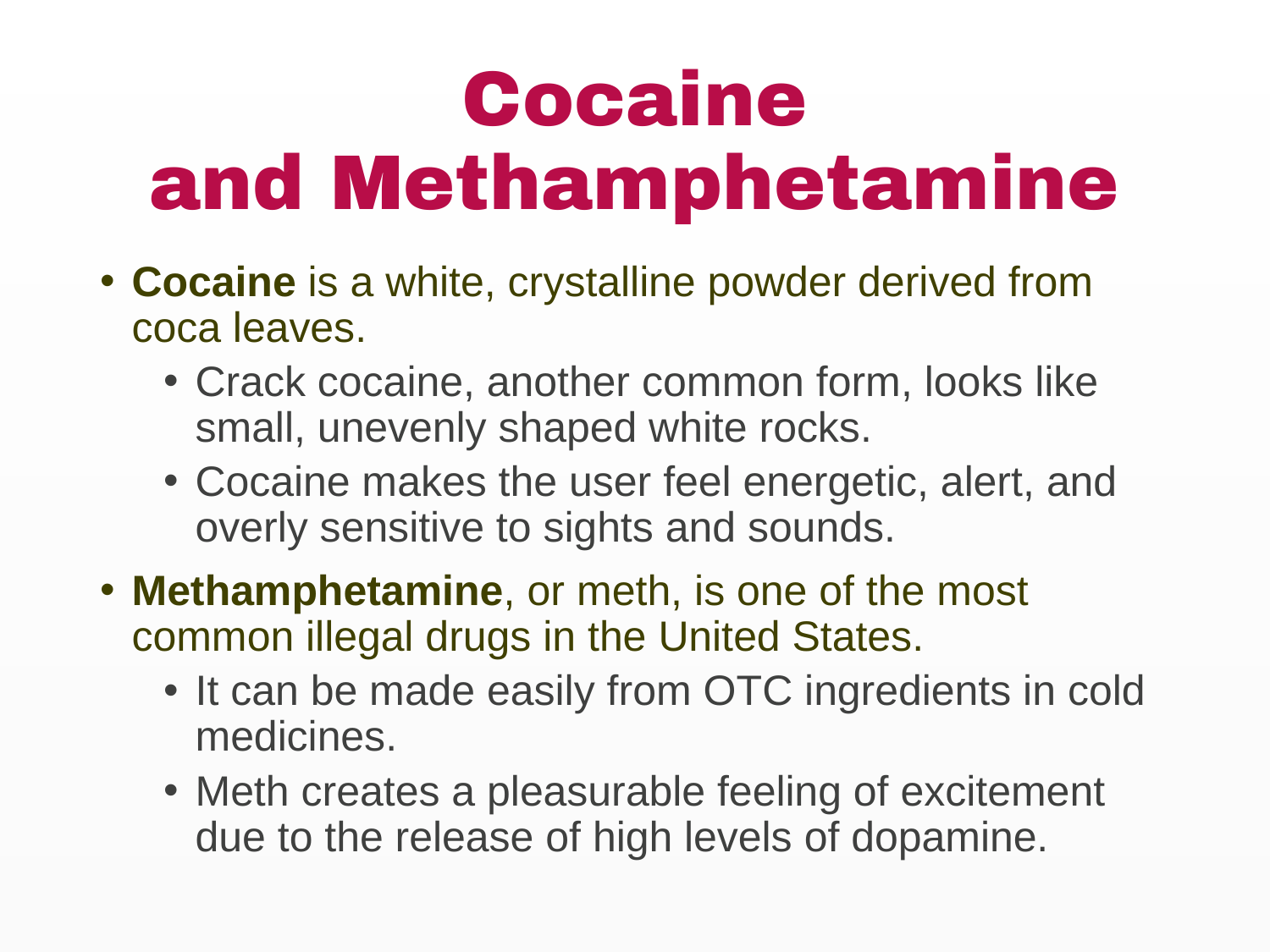

# Cocaine and Methamphetamine
Cocaine is a white, crystalline powder derived from coca leaves.
Crack cocaine, another common form, looks like small, unevenly shaped white rocks.
Cocaine makes the user feel energetic, alert, and overly sensitive to sights and sounds.
Methamphetamine, or meth, is one of the most common illegal drugs in the United States.
It can be made easily from OTC ingredients in cold medicines.
Meth creates a pleasurable feeling of excitement due to the release of high levels of dopamine.